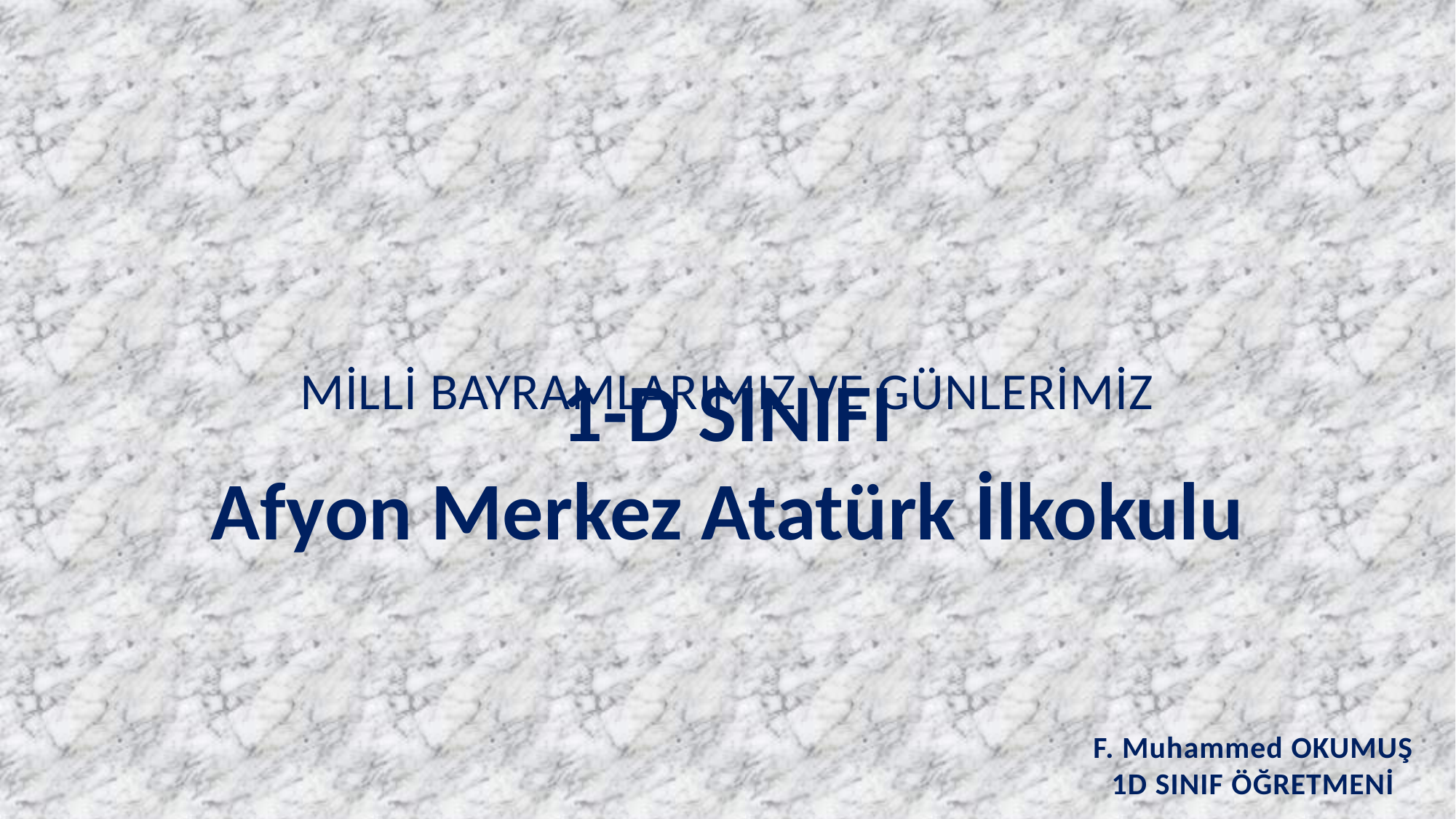

# MİLLİ BAYRAMLARIMIZ VE GÜNLERİMİZ
1-D SINIFI
Afyon Merkez Atatürk İlkokulu
F. Muhammed OKUMUŞ
1D SINIF ÖĞRETMENİ